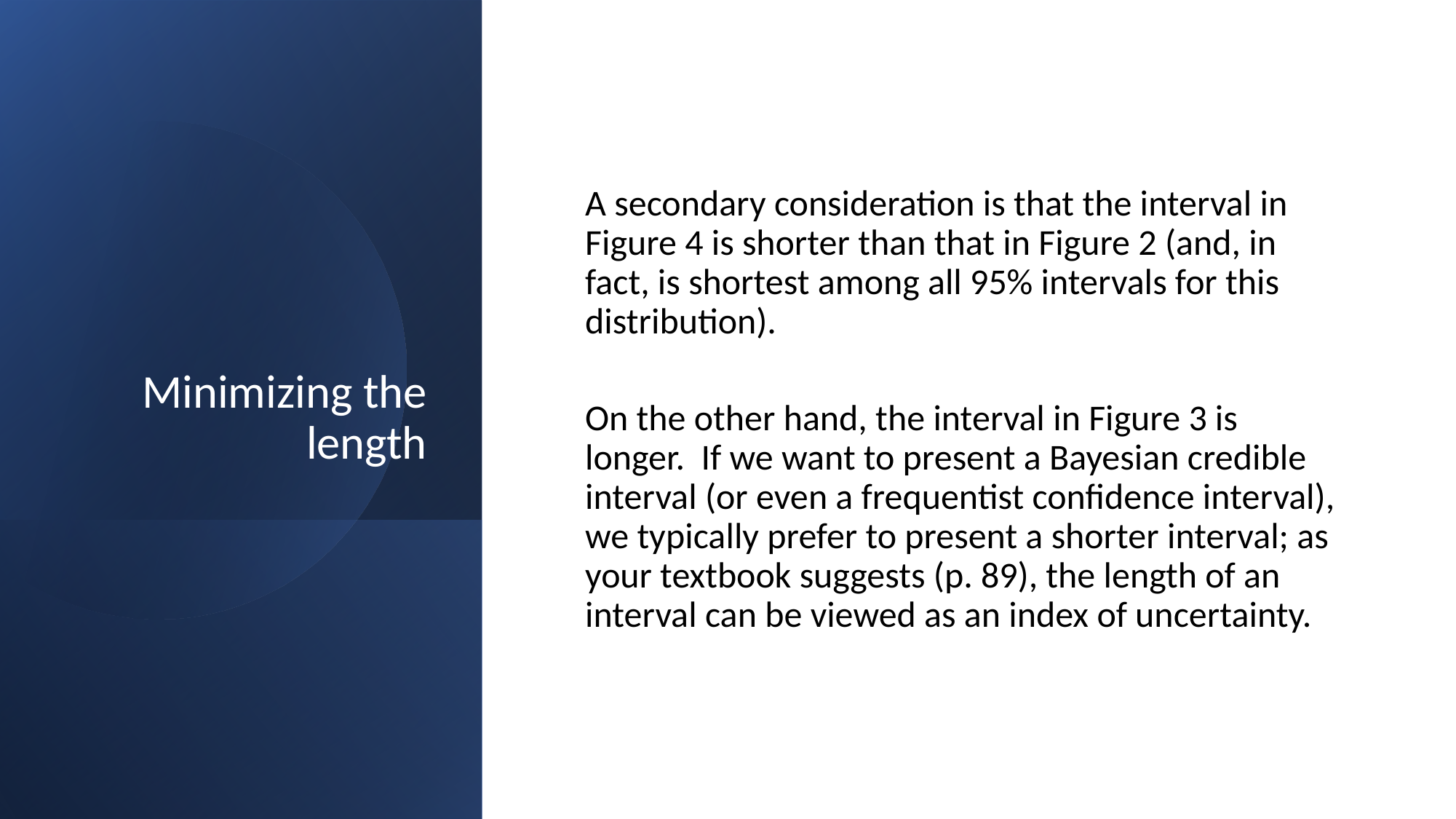

# Minimizing the length
A secondary consideration is that the interval in Figure 4 is shorter than that in Figure 2 (and, in fact, is shortest among all 95% intervals for this distribution).

On the other hand, the interval in Figure 3 is longer.  If we want to present a Bayesian credible interval (or even a frequentist confidence interval), we typically prefer to present a shorter interval; as your textbook suggests (p. 89), the length of an interval can be viewed as an index of uncertainty.